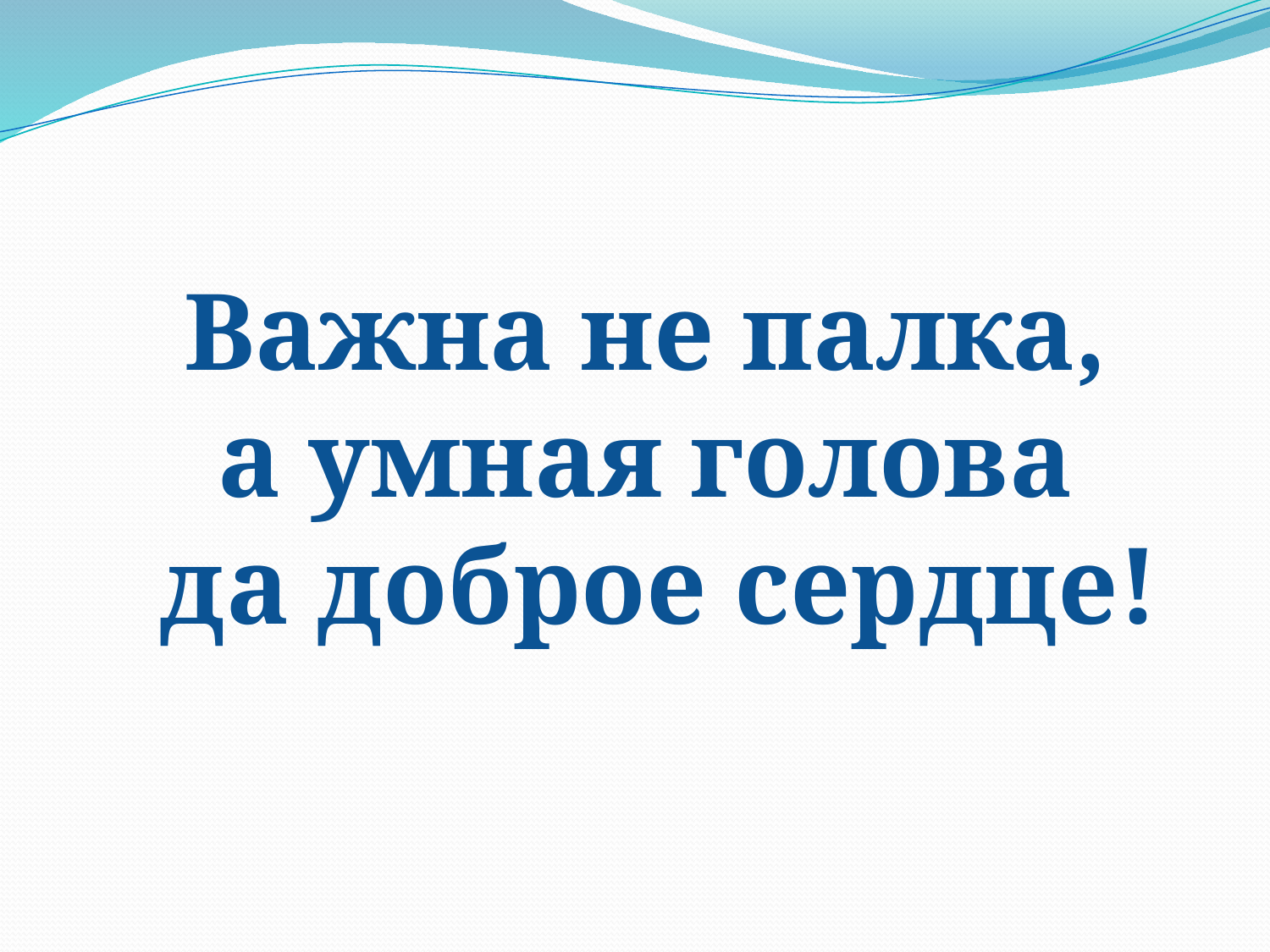

Важна не палка,
а умная голова
да доброе сердце!